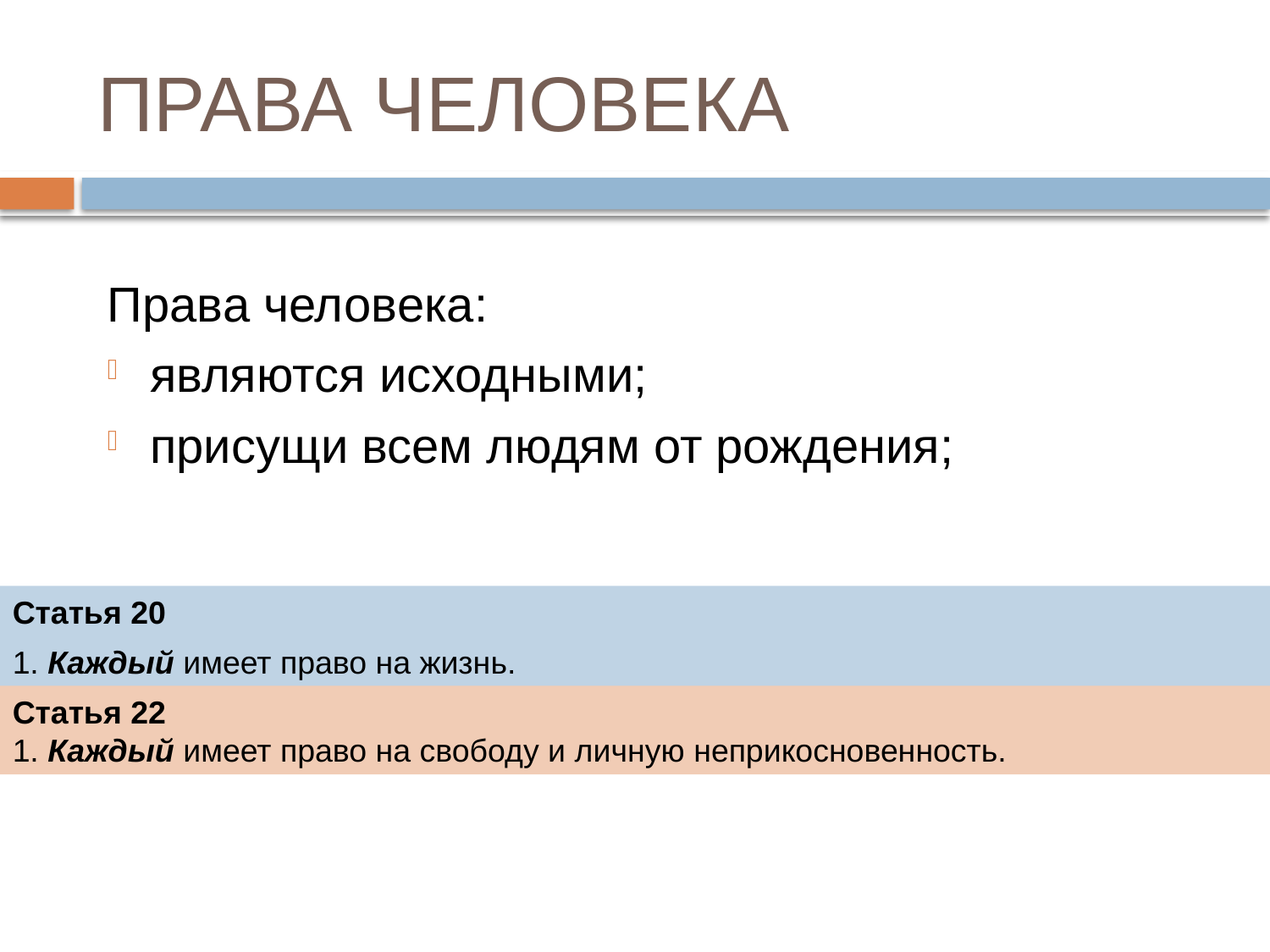

# ПРАВА ЧЕЛОВЕКА
Права человека:
являются исходными;
присущи всем людям от рождения;

Статья 20
1. Каждый имеет право на жизнь.
Статья 22
1. Каждый имеет право на свободу и личную неприкосновенность.